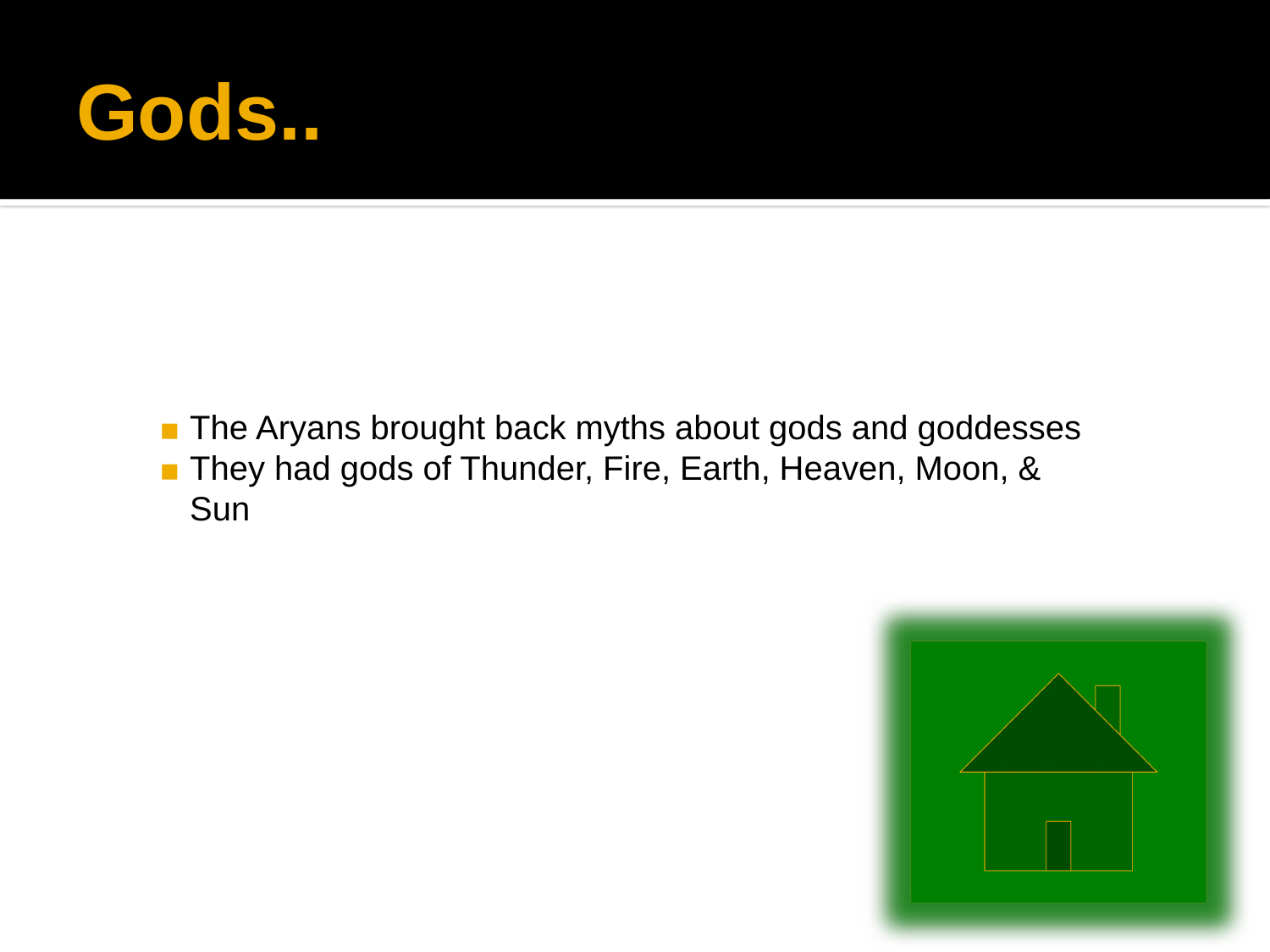

# Gods..
The Aryans brought back myths about gods and goddesses
They had gods of Thunder, Fire, Earth, Heaven, Moon, & Sun